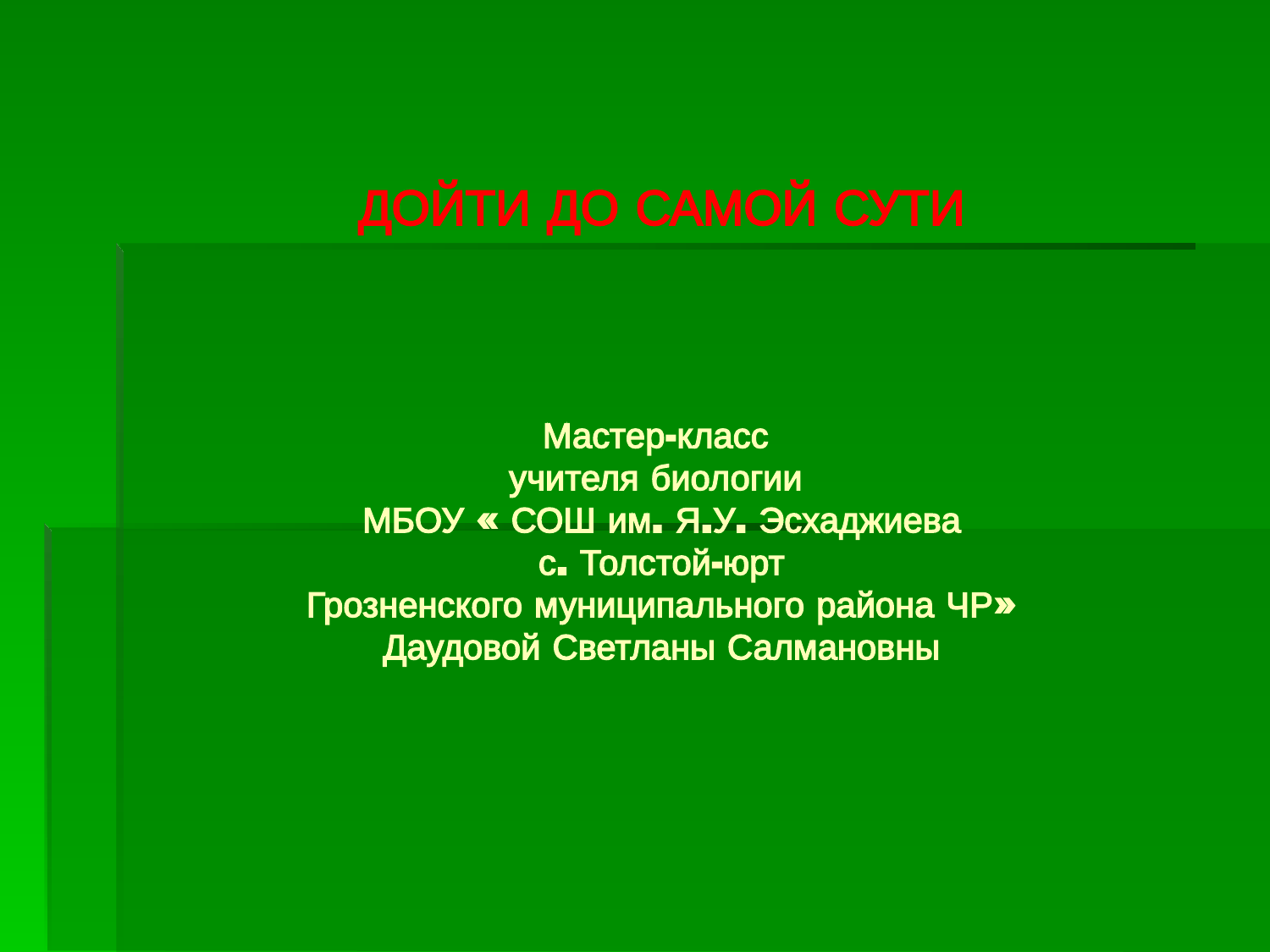

# ДОЙТИ ДО САМОЙ СУТИ Мастер-класс учителя биологии МБОУ « СОШ им. Я.У. Эсхаджиева с. Толстой-юрт Грозненского муниципального района ЧР» Даудовой Светланы Салмановны